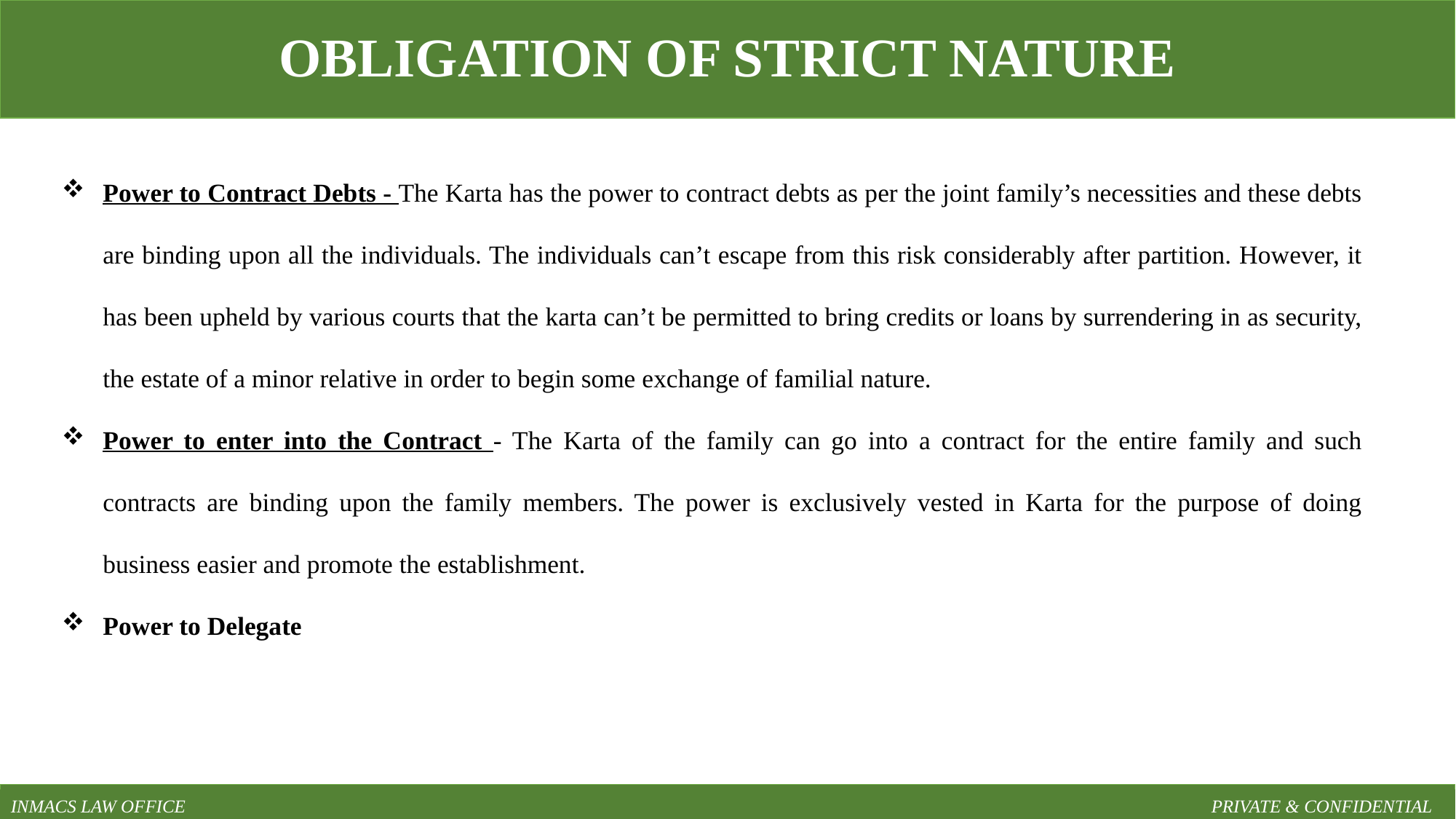

OBLIGATION OF STRICT NATURE
Power to Contract Debts - The Karta has the power to contract debts as per the joint family’s necessities and these debts are binding upon all the individuals. The individuals can’t escape from this risk considerably after partition. However, it has been upheld by various courts that the karta can’t be permitted to bring credits or loans by surrendering in as security, the estate of a minor relative in order to begin some exchange of familial nature.
Power to enter into the Contract - The Karta of the family can go into a contract for the entire family and such contracts are binding upon the family members. The power is exclusively vested in Karta for the purpose of doing business easier and promote the establishment.
Power to Delegate

INMACS LAW OFFICE										PRIVATE & CONFIDENTIAL